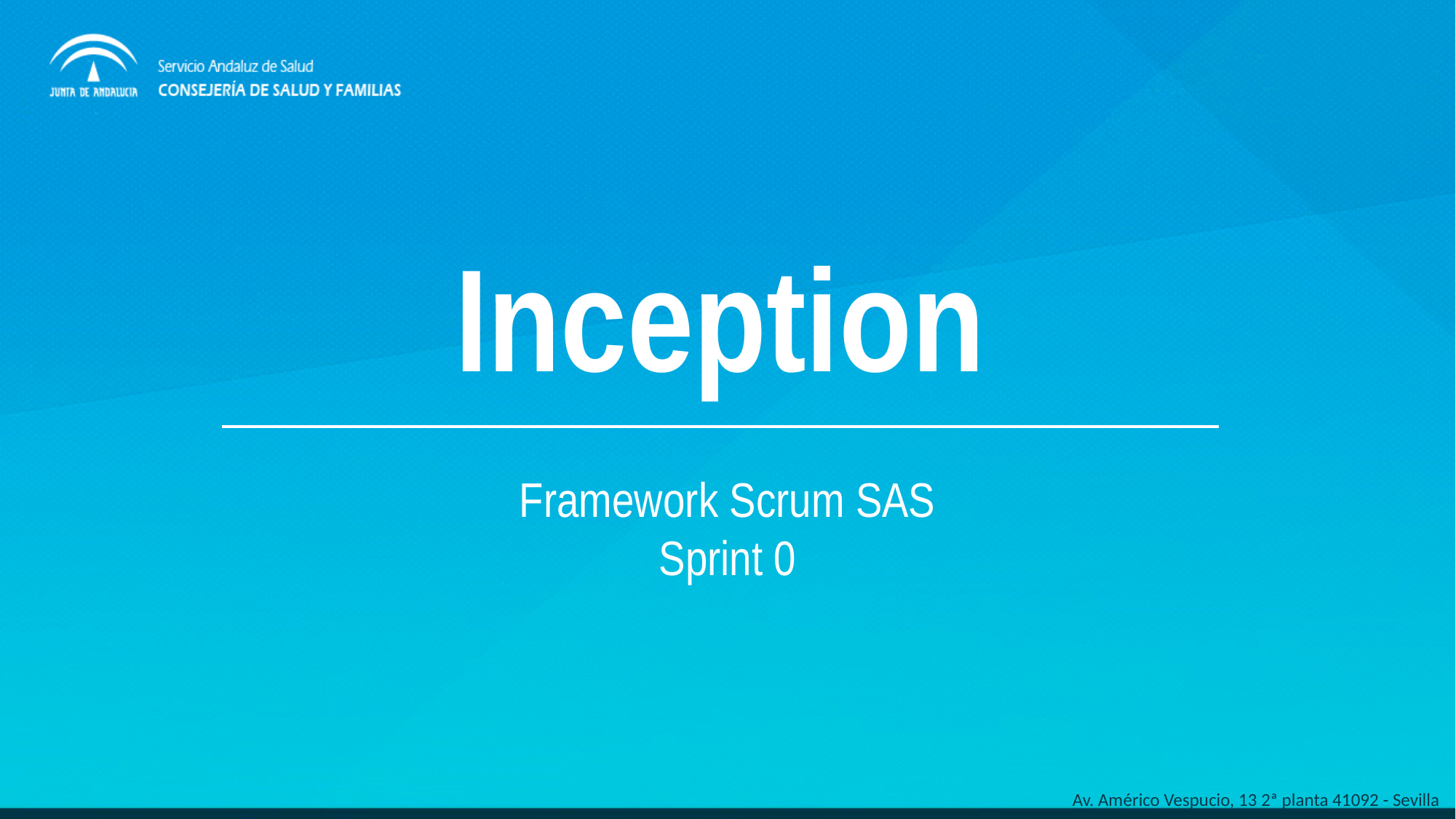

# Inception
Framework Scrum SAS
Sprint 0